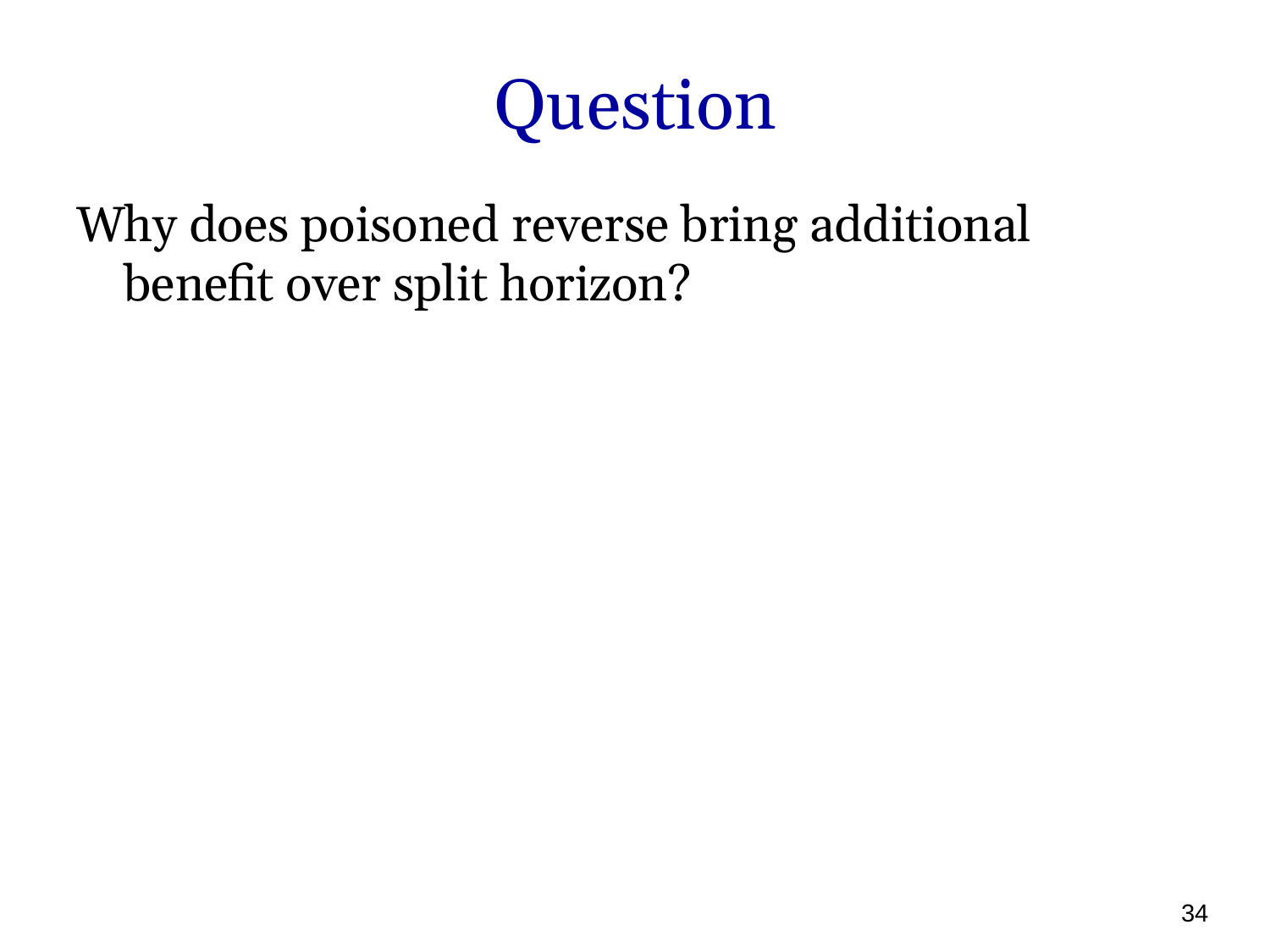

# Question
Why does poisoned reverse bring additional benefit over split horizon?

34